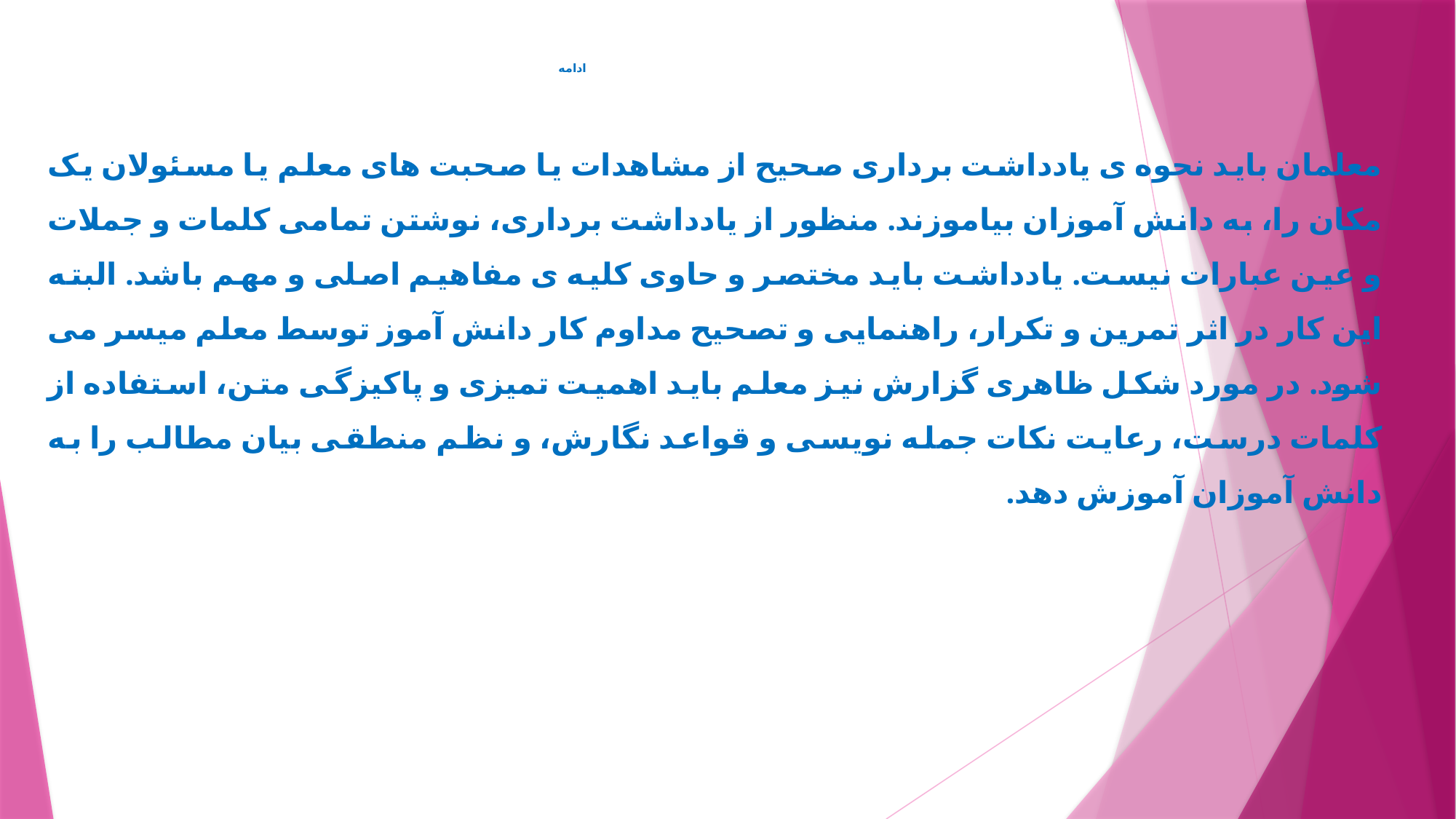

# ادامه
معلمان بايد نحوه ی يادداشت برداری صحيح از مشاهدات يا صحبت های معلم يا مسئولان يک مکان را، به دانش آموزان بياموزند. منظور از يادداشت برداری، نوشتن تمامی کلمات و جملات و عين عبارات نيست. يادداشت بايد مختصر و حاوی کليه ی مفاهيم اصلی و مهم باشد. البته اين کار در اثر تمرين و تکرار، راهنمايی و تصحيح مداوم کار دانش آموز توسط معلم ميسر می شود. در مورد شکل ظاهری گزارش نيز معلم بايد اهميت تميزی و پاکيزگی متن، استفاده از کلمات درست، رعايت نکات جمله نويسی و قواعد نگارش، و نظم منطقی بيان مطالب را به دانش آموزان آموزش دهد.